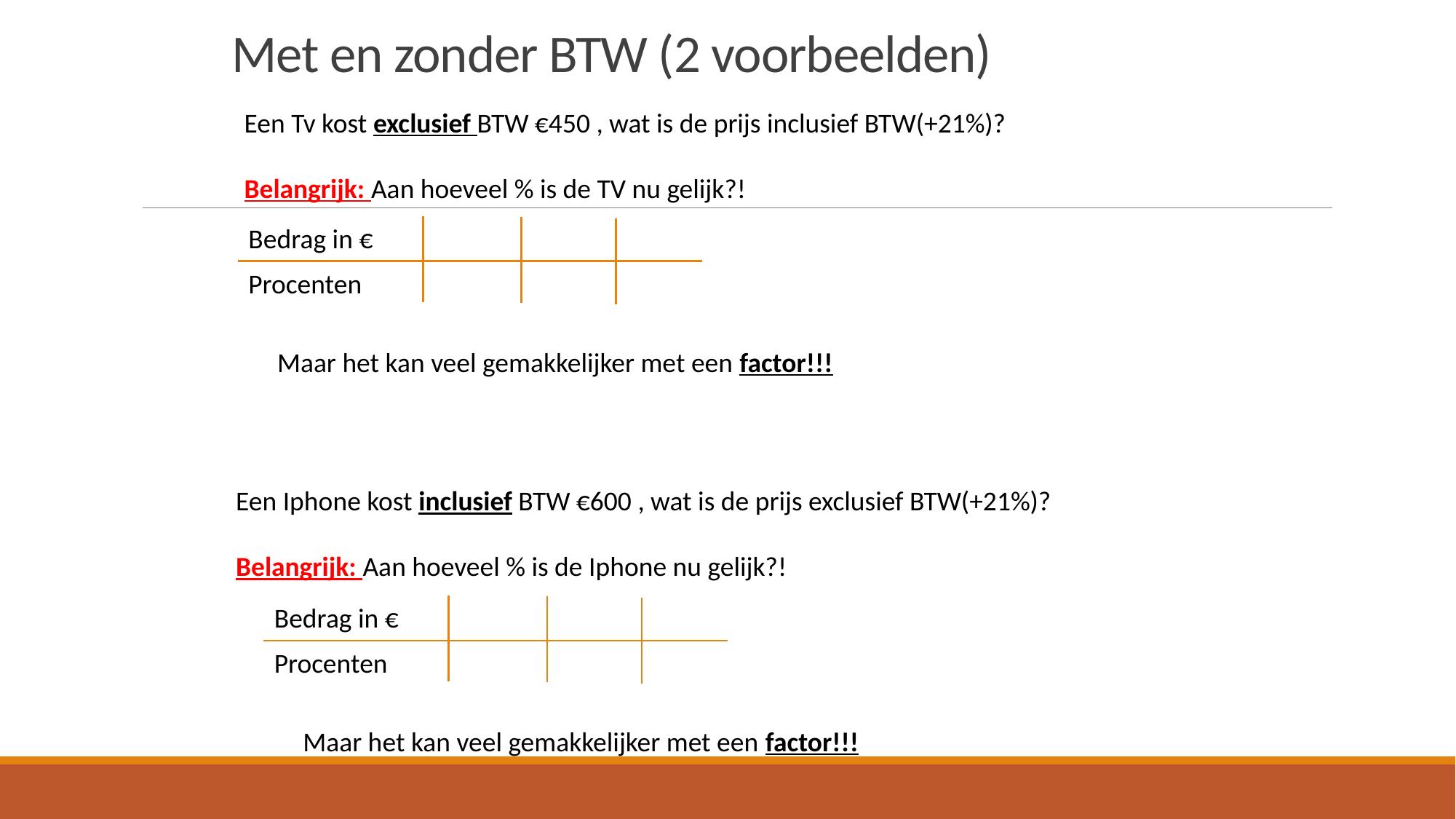

# Met en zonder BTW (2 voorbeelden)
Een Tv kost exclusief BTW €450 , wat is de prijs inclusief BTW(+21%)?

Belangrijk: Aan hoeveel % is de TV nu gelijk?!
Bedrag in €
Procenten
Maar het kan veel gemakkelijker met een factor!!!
Een Iphone kost inclusief BTW €600 , wat is de prijs exclusief BTW(+21%)?

Belangrijk: Aan hoeveel % is de Iphone nu gelijk?!
Bedrag in €
Procenten
Maar het kan veel gemakkelijker met een factor!!!